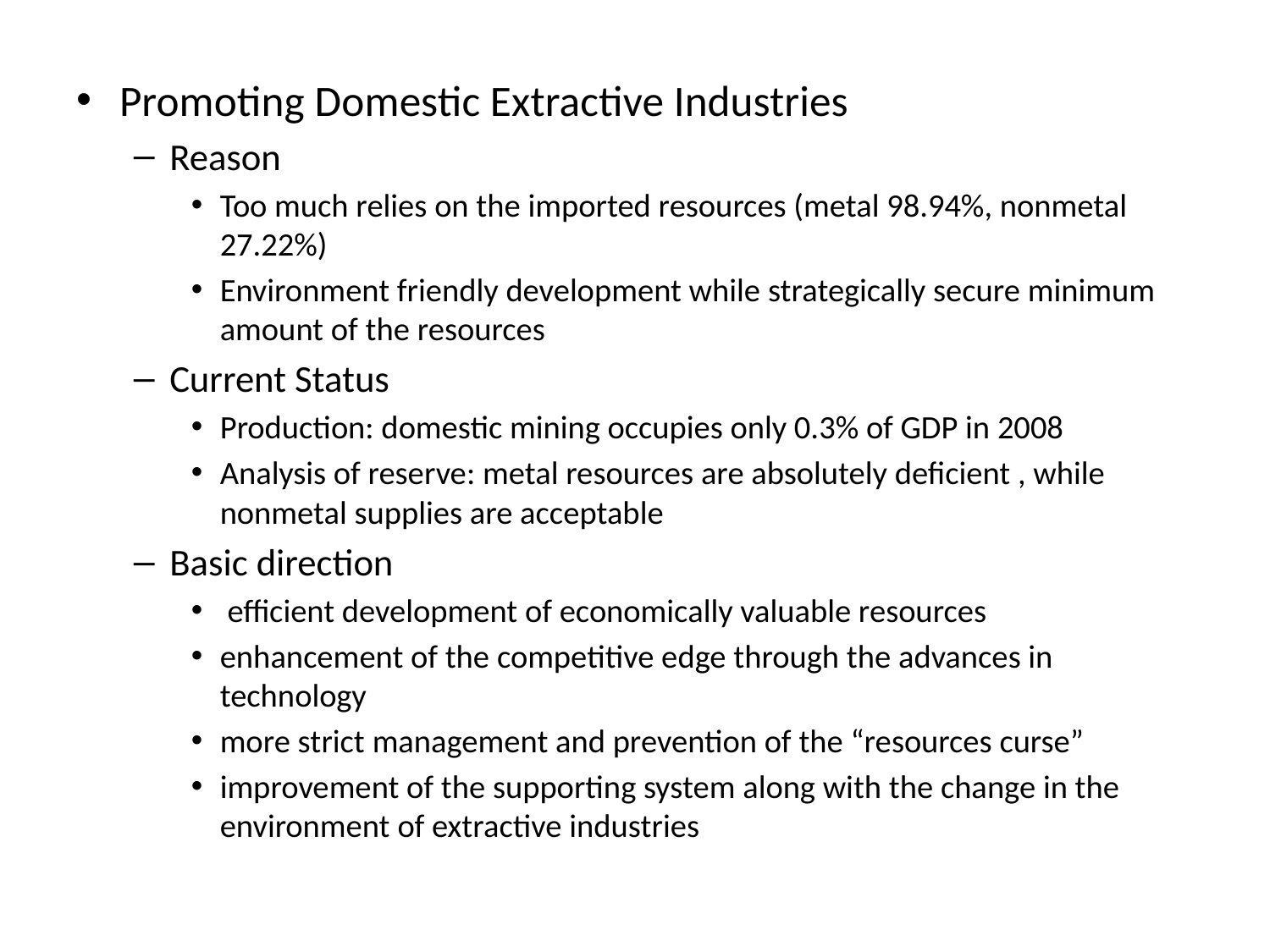

Promoting Domestic Extractive Industries
Reason
Too much relies on the imported resources (metal 98.94%, nonmetal 27.22%)
Environment friendly development while strategically secure minimum amount of the resources
Current Status
Production: domestic mining occupies only 0.3% of GDP in 2008
Analysis of reserve: metal resources are absolutely deficient , while nonmetal supplies are acceptable
Basic direction
 efficient development of economically valuable resources
enhancement of the competitive edge through the advances in technology
more strict management and prevention of the “resources curse”
improvement of the supporting system along with the change in the environment of extractive industries